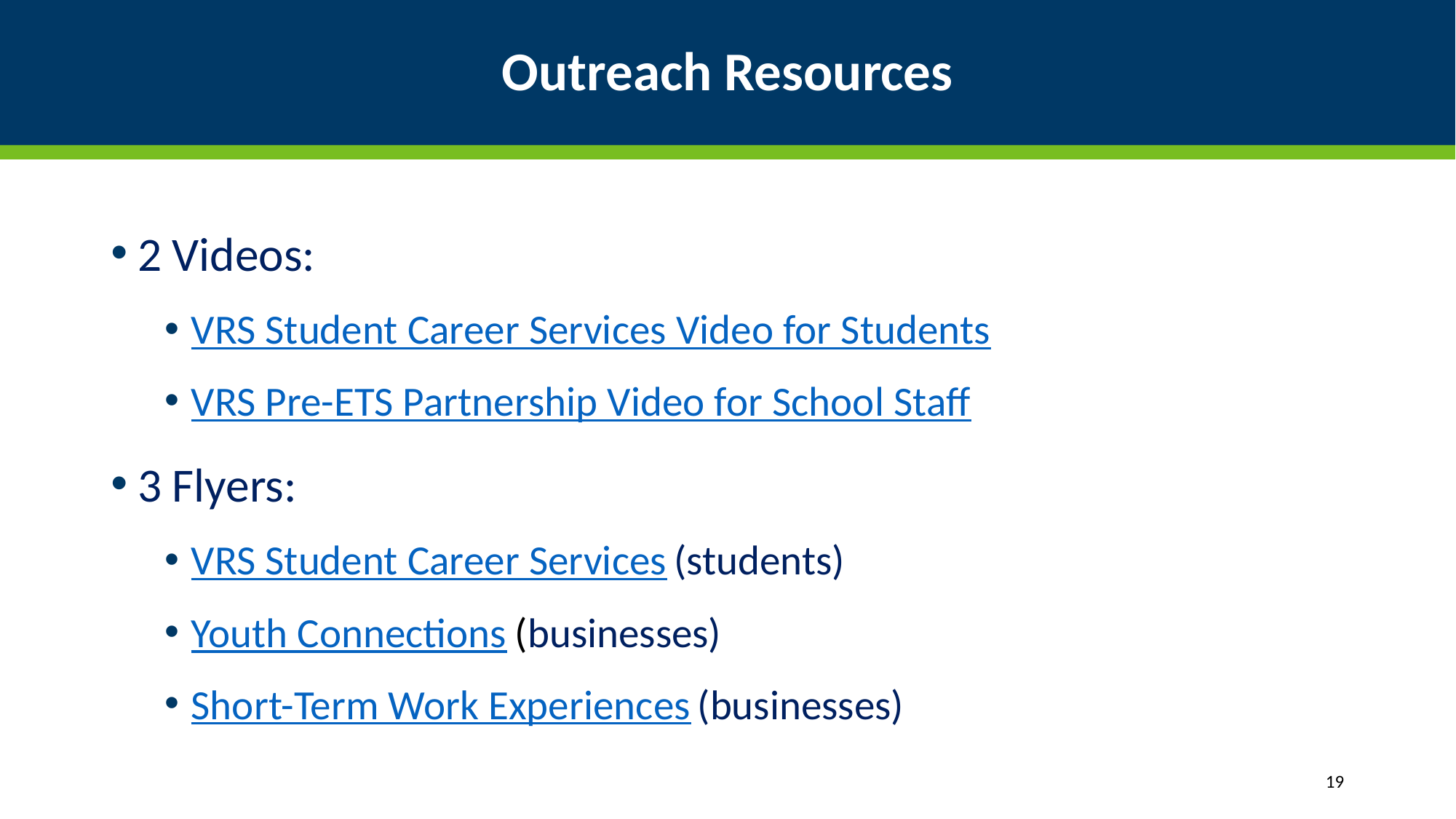

# Outreach Resources
2 Videos:
VRS Student Career Services Video for Students
VRS Pre-ETS Partnership Video for School Staff
3 Flyers:
VRS Student Career Services (students)
Youth Connections (businesses)
Short-Term Work Experiences (businesses)

19